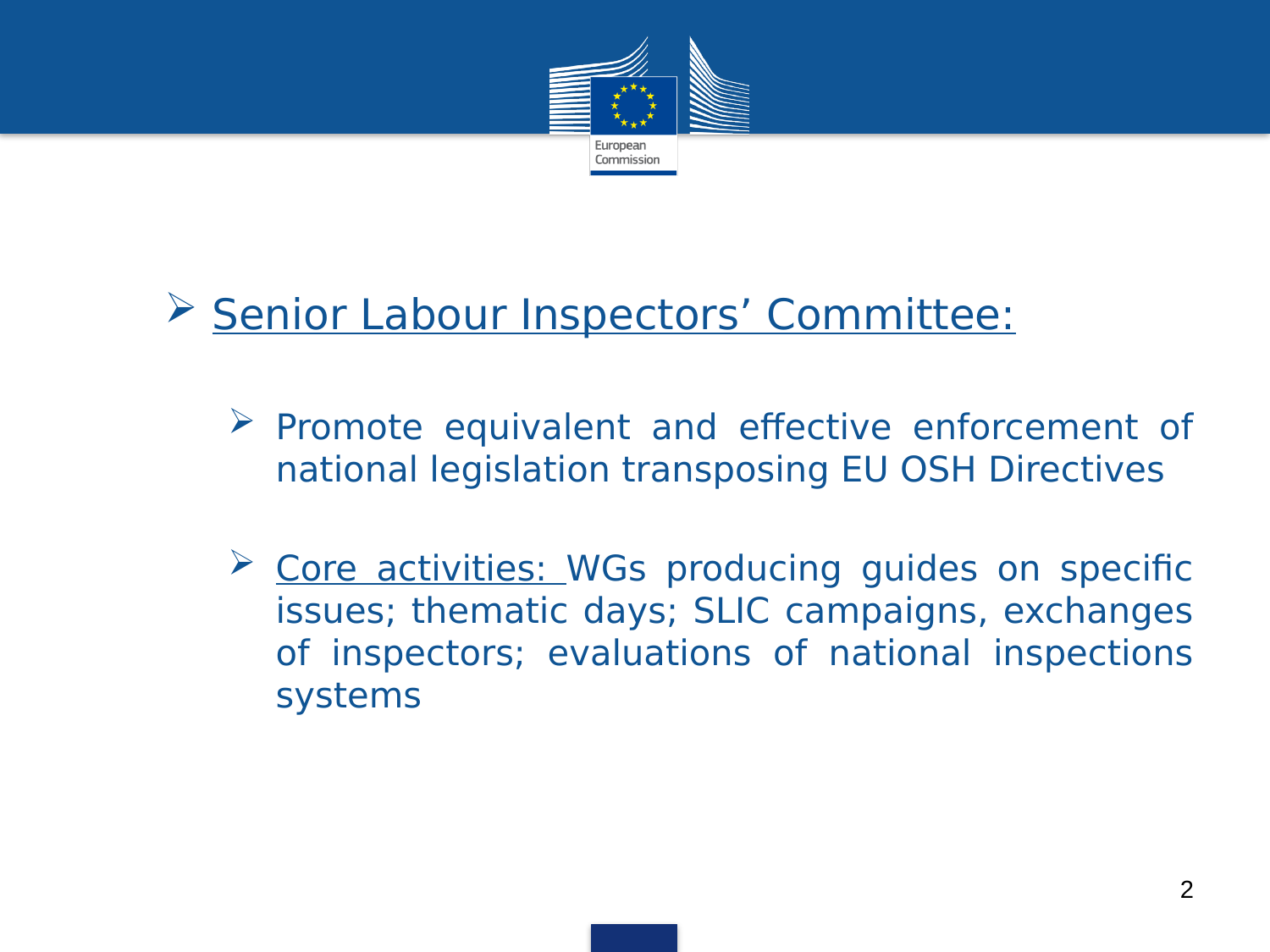

#

Senior Labour Inspectors’ Committee:

Promote equivalent and effective enforcement of national legislation transposing EU OSH Directives

Core activities: WGs producing guides on specific issues; thematic days; SLIC campaigns, exchanges of inspectors; evaluations of national inspections systems

2